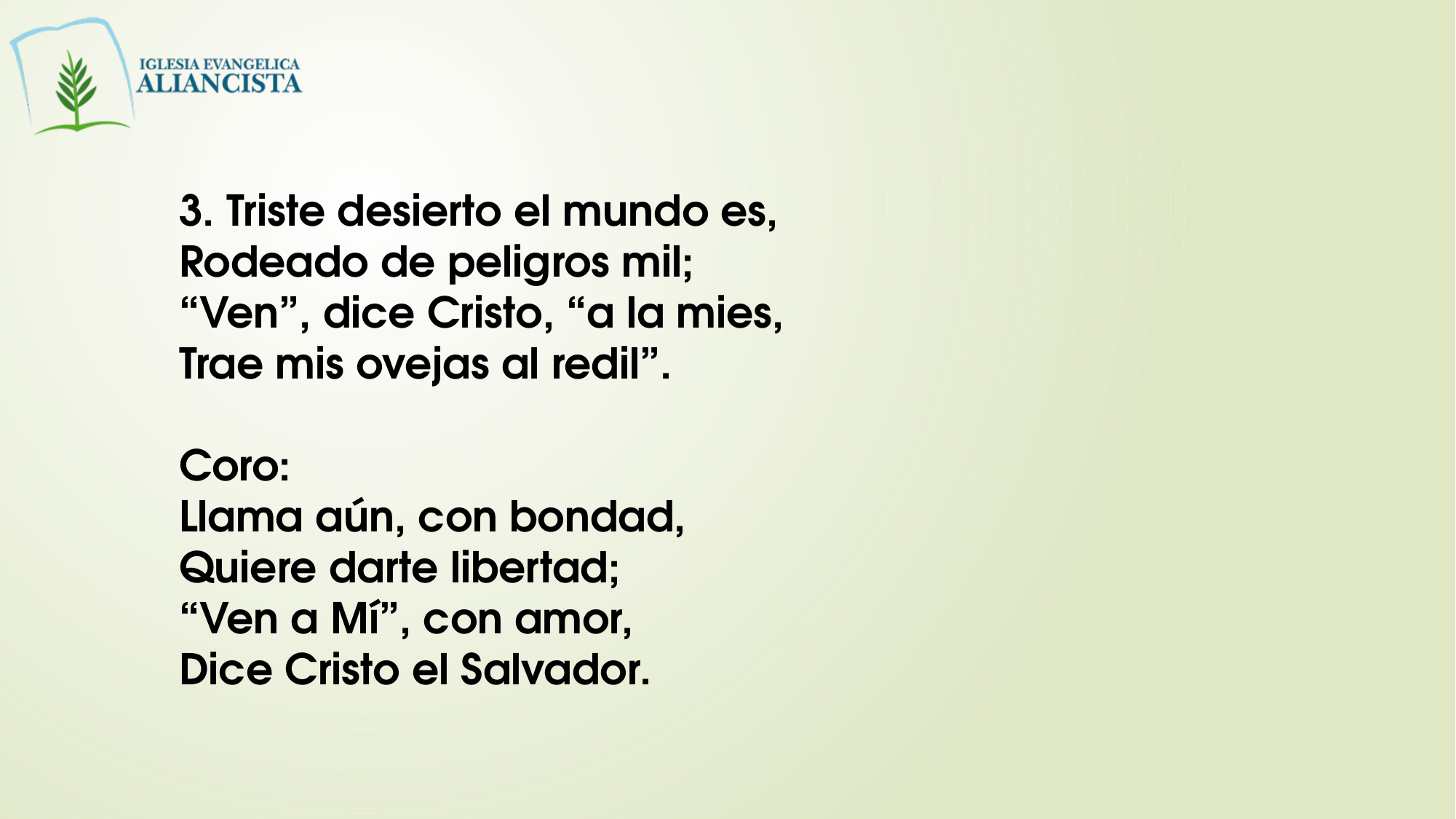

3. Triste desierto el mundo es,
Rodeado de peligros mil;
“Ven”, dice Cristo, “a la mies,
Trae mis ovejas al redil”.

Coro:
Llama aún, con bondad,
Quiere darte libertad;
“Ven a Mí”, con amor,
Dice Cristo el Salvador.